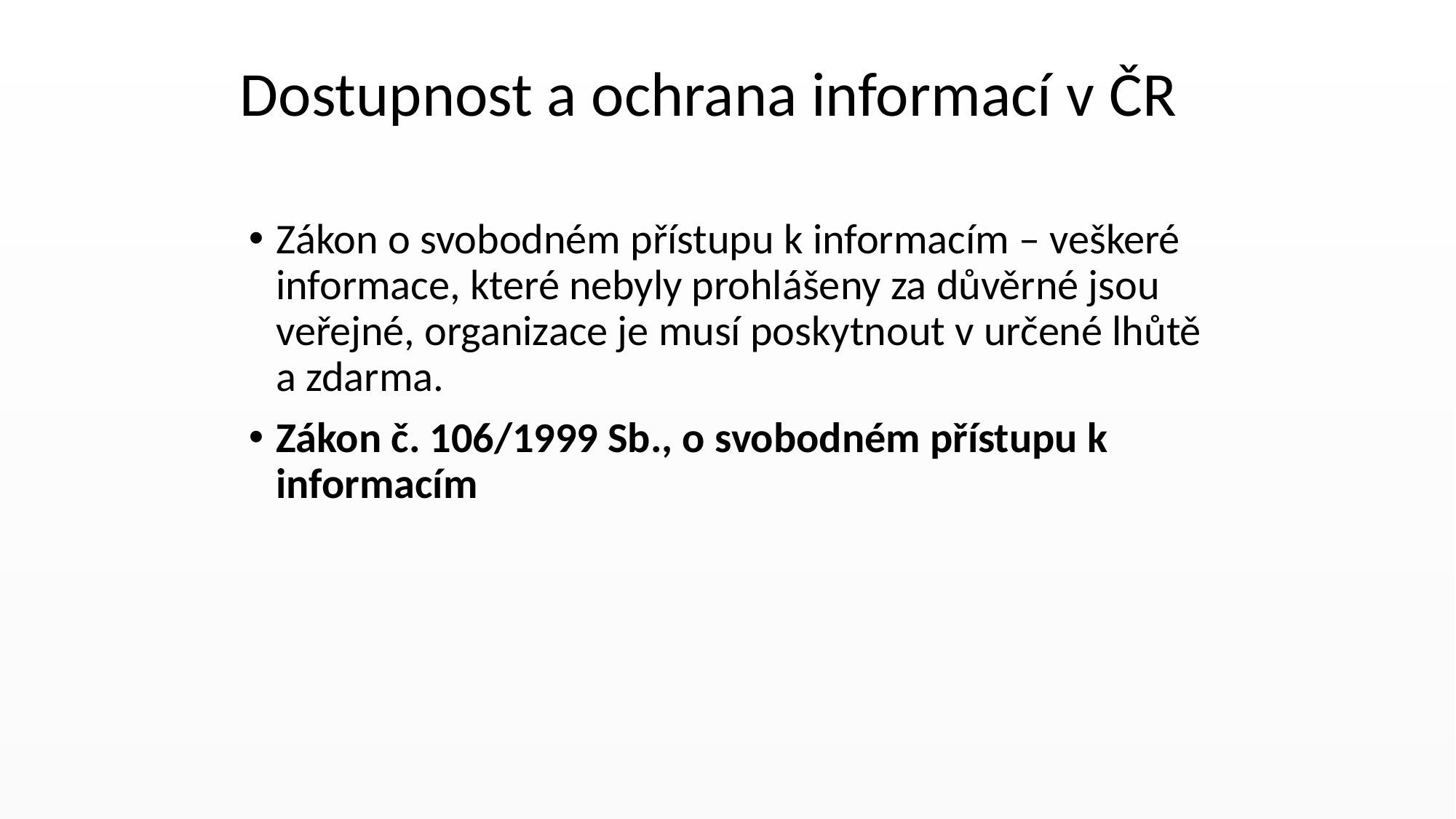

# Dostupnost a ochrana informací v ČR
Zákon o svobodném přístupu k informacím – veškeré informace, které nebyly prohlášeny za důvěrné jsou veřejné, organizace je musí poskytnout v určené lhůtě a zdarma.
Zákon č. 106/1999 Sb., o svobodném přístupu k  informacím